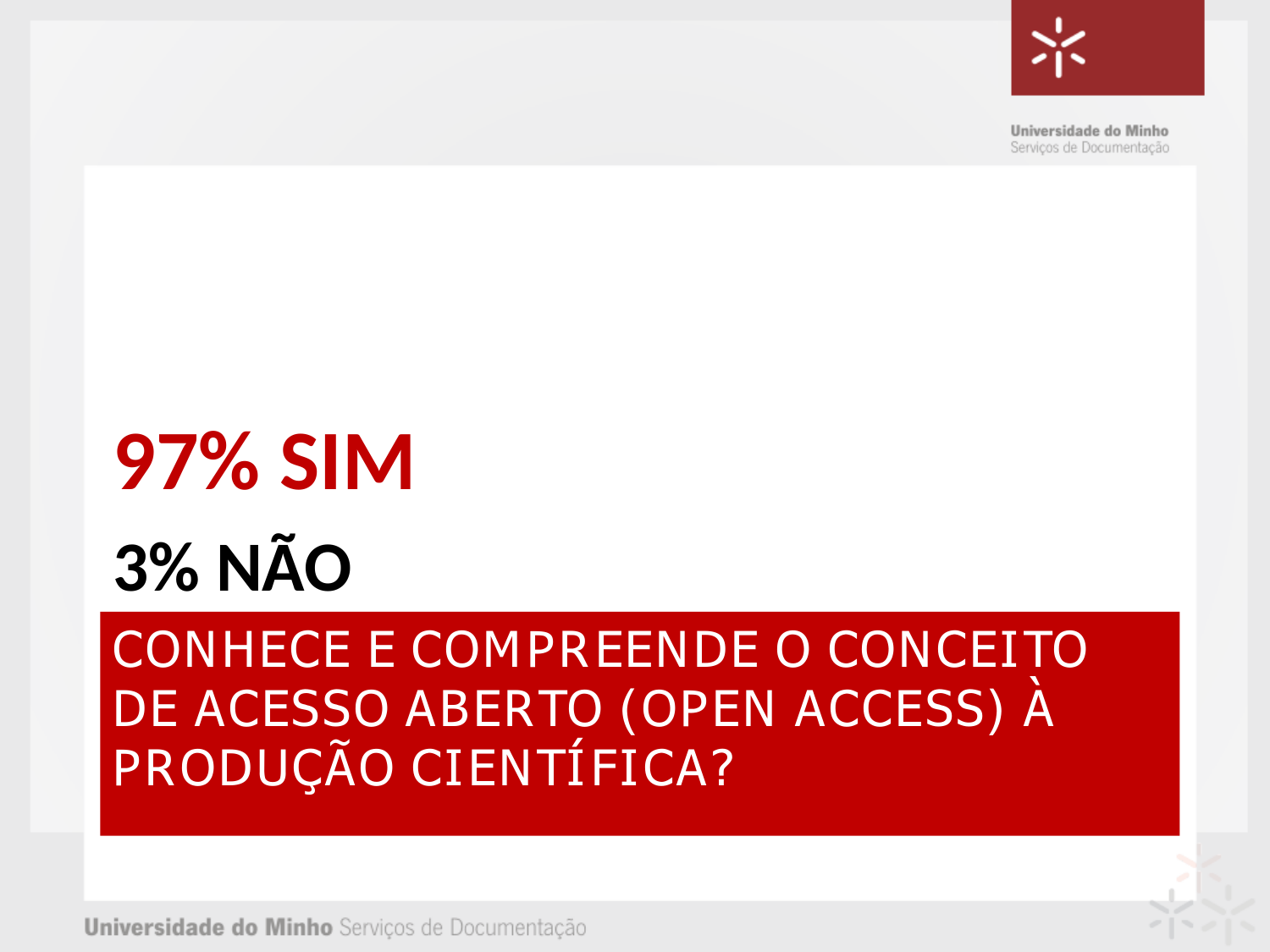

97% SIM
3% NÃO
# Conhece e compreende o conceito de acesso aberto (Open Access) à produção científica?